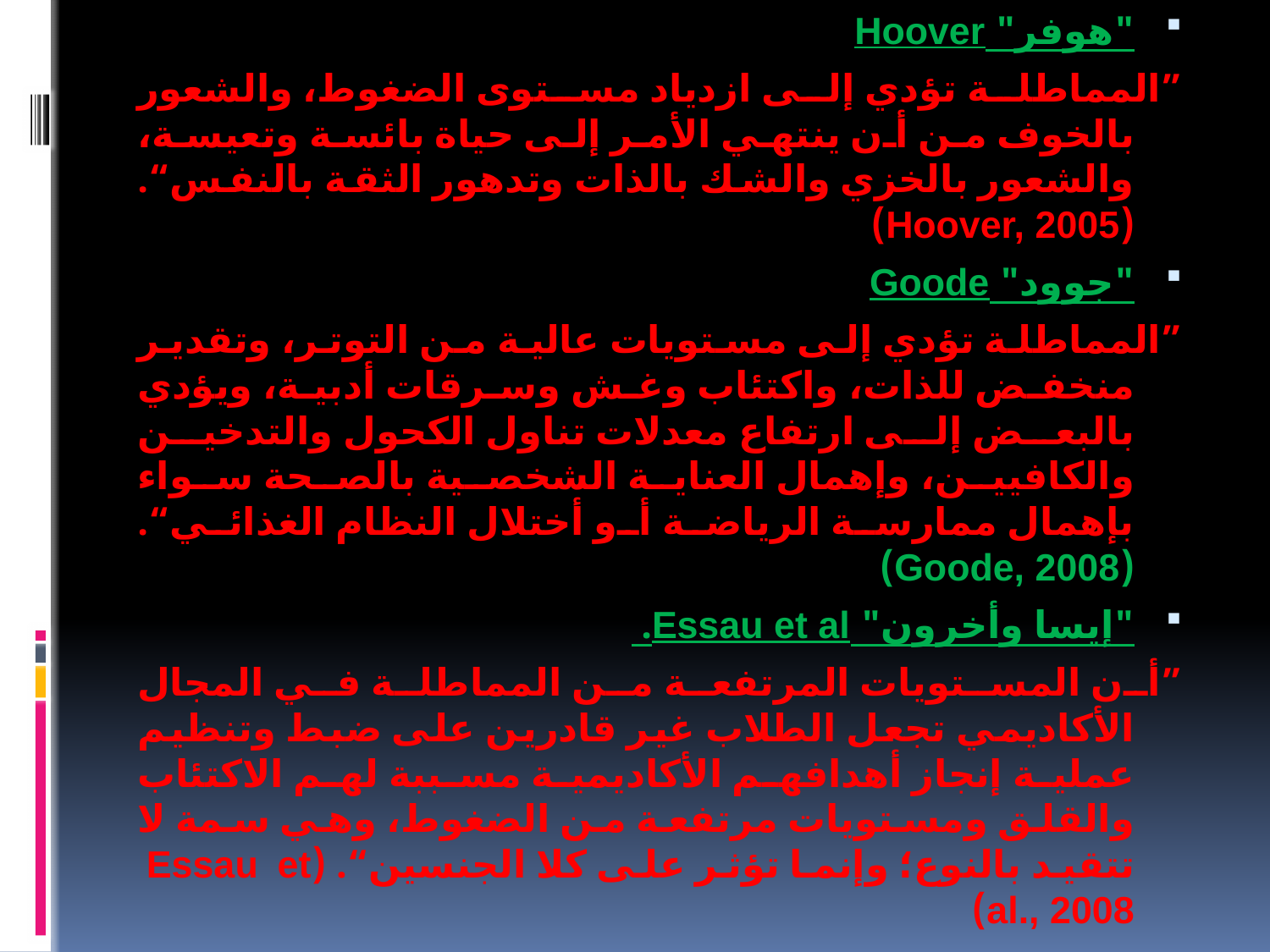

"هوفر" Hoover
”المماطلة تؤدي إلى ازدياد مستوى الضغوط، والشعور بالخوف من أن ينتهي الأمر إلى حياة بائسة وتعيسة، والشعور بالخزي والشك بالذات وتدهور الثقة بالنفس“. (Hoover, 2005)
"جوود" Goode
”المماطلة تؤدي إلى مستويات عالية من التوتر، وتقدير منخفض للذات، واكتئاب وغش وسرقات أدبية، ويؤدي بالبعض إلى ارتفاع معدلات تناول الكحول والتدخين والكافيين، وإهمال العناية الشخصية بالصحة سواء بإهمال ممارسة الرياضة أو أختلال النظام الغذائي“. (Goode, 2008)
"إيسا وأخرون" Essau et al.
”أن المستويات المرتفعة من المماطلة في المجال الأكاديمي تجعل الطلاب غير قادرين على ضبط وتنظيم عملية إنجاز أهدافهم الأكاديمية مسببة لهم الاكتئاب والقلق ومستويات مرتفعة من الضغوط، وهي سمة لا تتقيد بالنوع؛ وإنما تؤثر على كلا الجنسين“. (Essau et al., 2008)